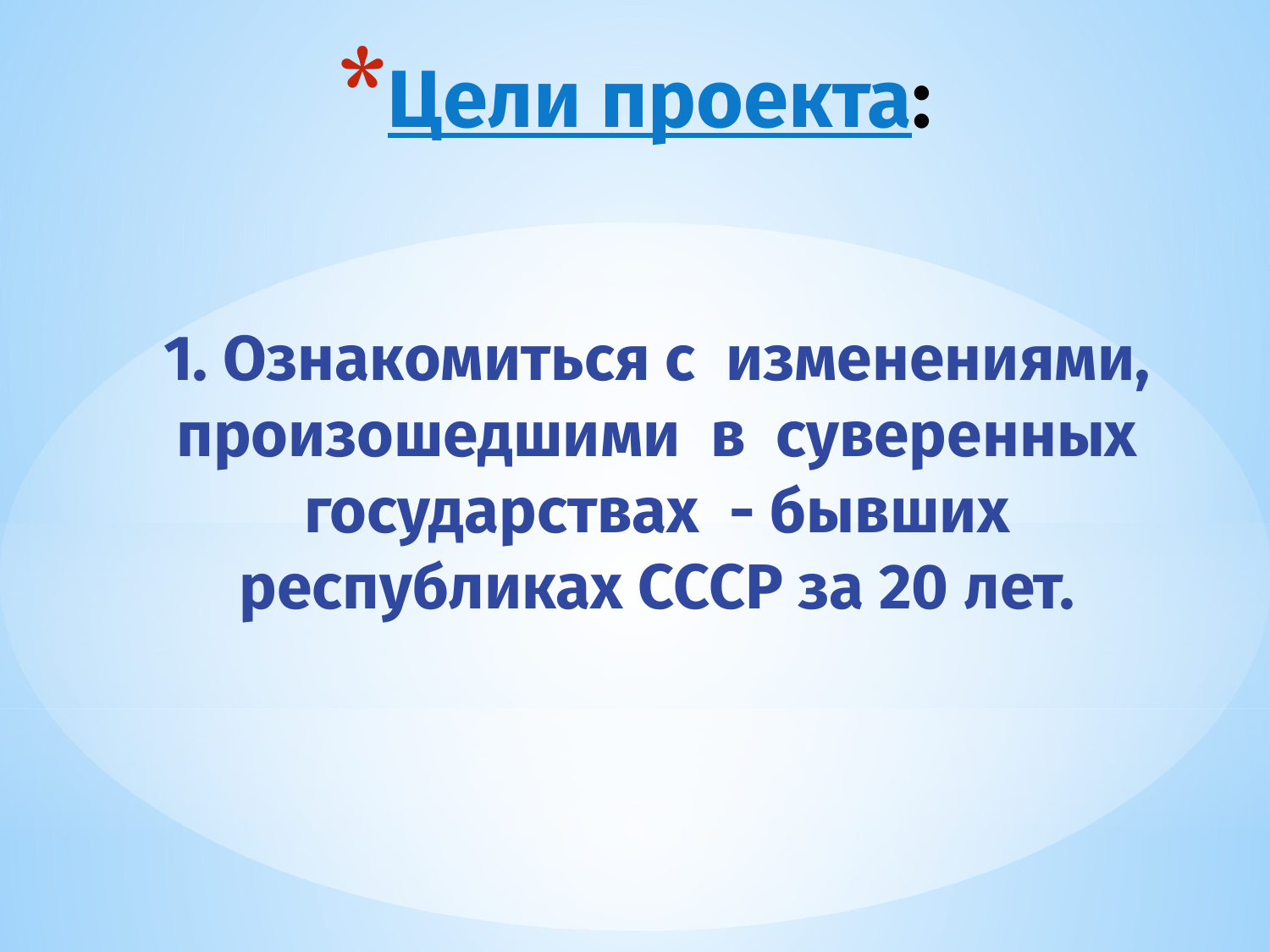

# Цели проекта: 1. Ознакомиться с  изменениями, произошедшими  в  суверенных государствах  - бывших республиках СССР за 20 лет.